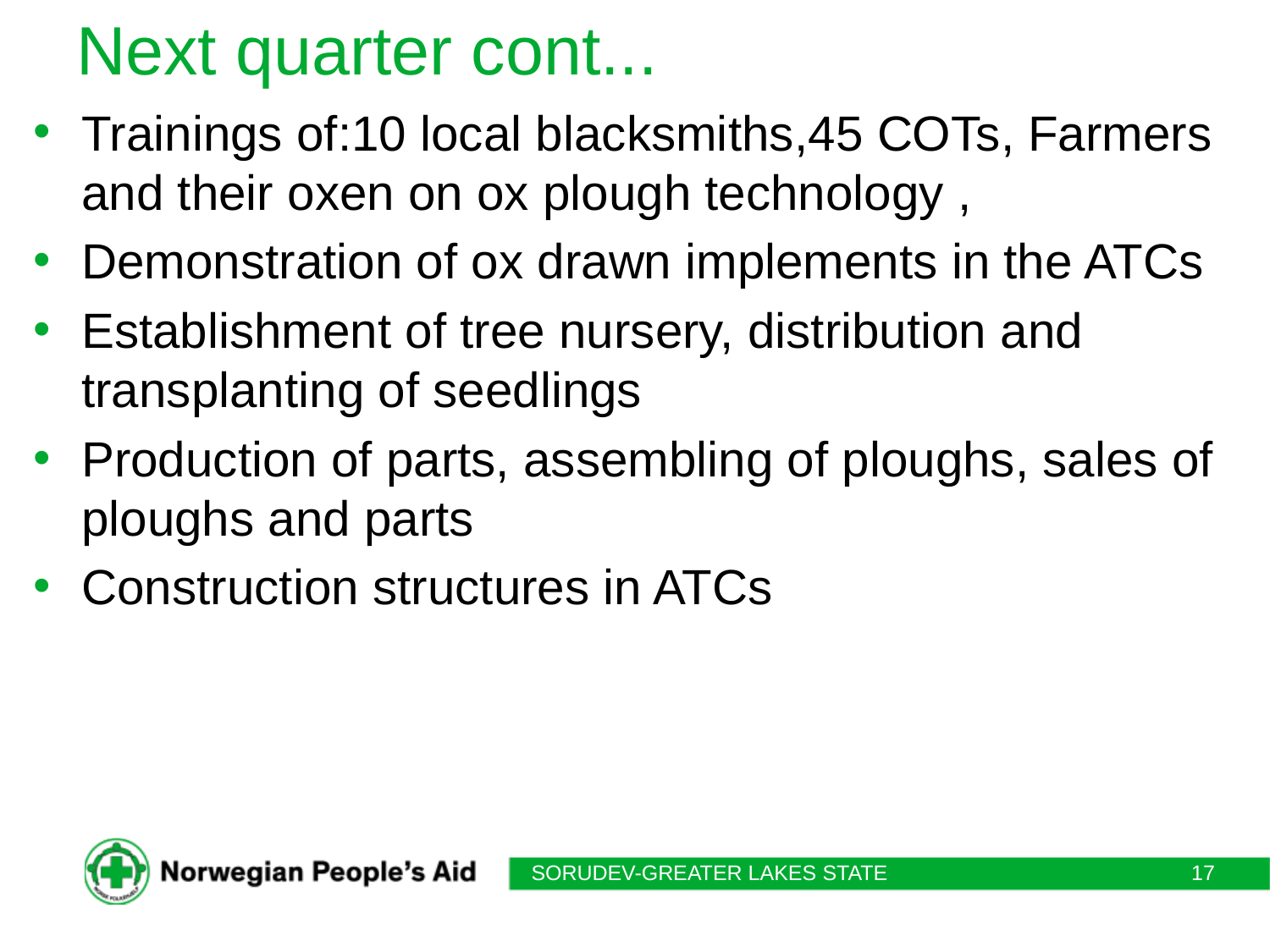

# Next quarter cont...
Trainings of:10 local blacksmiths,45 COTs, Farmers and their oxen on ox plough technology ,
Demonstration of ox drawn implements in the ATCs
Establishment of tree nursery, distribution and transplanting of seedlings
Production of parts, assembling of ploughs, sales of ploughs and parts
Construction structures in ATCs

SORUDEV-GREATER LAKES STATE
17